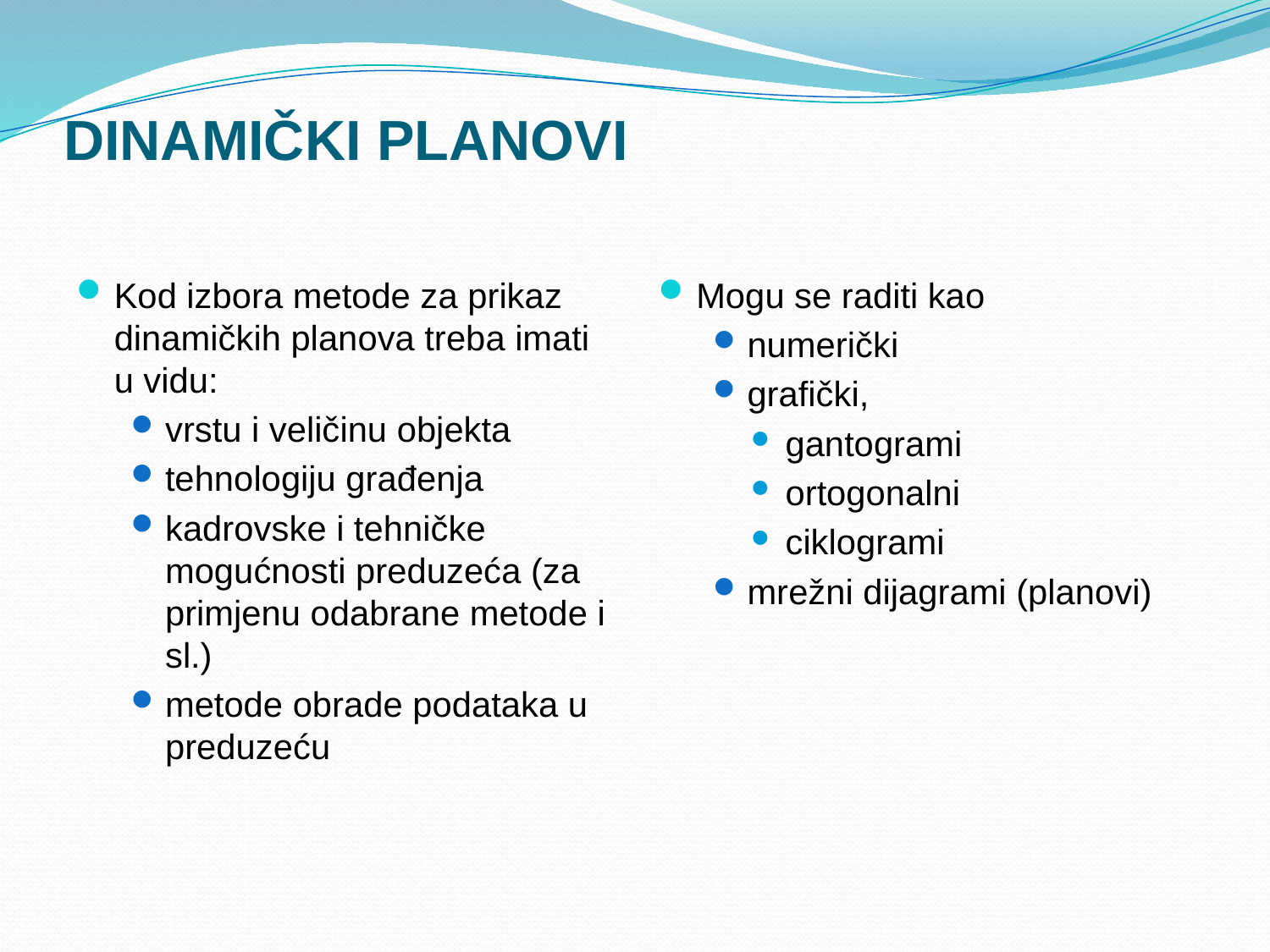

# DINAMIČKI PLANOVI
Kod izbora metode za prikaz dinamičkih planova treba imati u vidu:
vrstu i veličinu objekta
tehnologiju građenja
kadrovske i tehničke mogućnosti preduzeća (za primjenu odabrane metode i sl.)
metode obrade podataka u preduzeću

Mogu se raditi kao
numerički
grafički,
gantogrami
ortogonalni
ciklogrami
mrežni dijagrami (planovi)